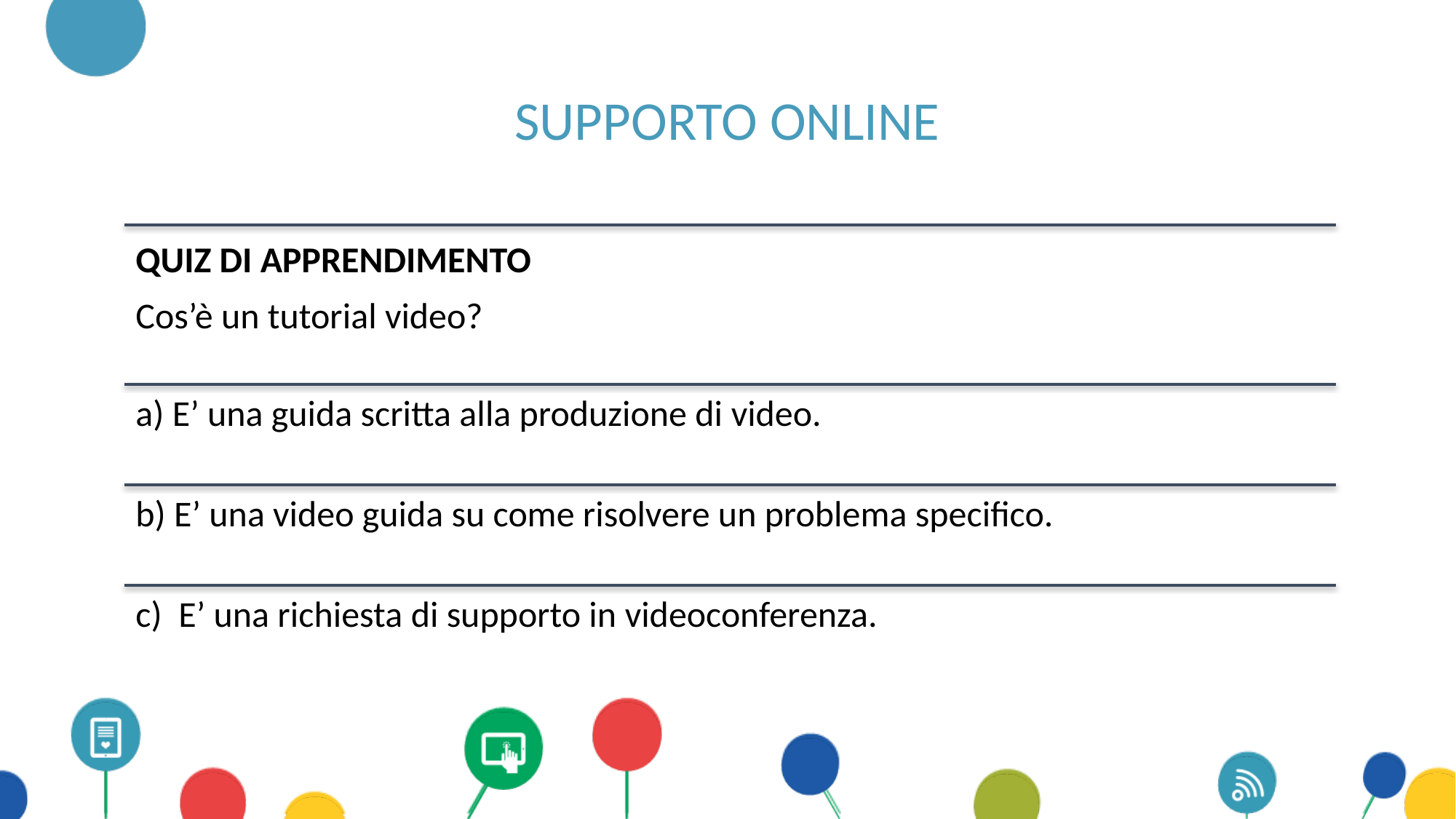

# Supporto online

QUIZ DI APPRENDIMENTO
Cos’è un tutorial video?

a) E’ una guida scritta alla produzione di video.

b) E’ una video guida su come risolvere un problema specifico.

c)  E’ una richiesta di supporto in videoconferenza.